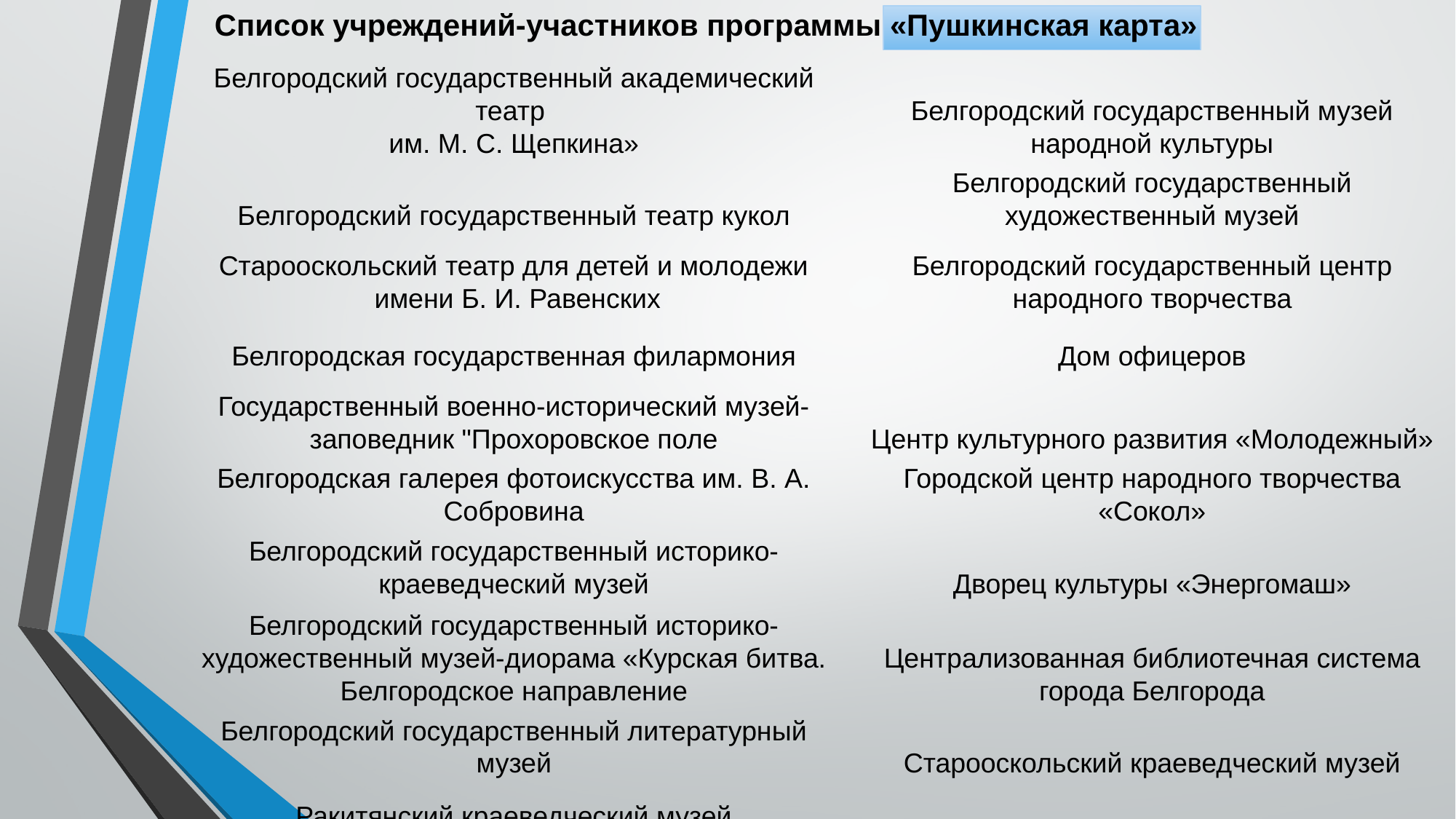

Список учреждений-участников программы «Пушкинская карта»

| Белгородский государственный академический театр им. М. С. Щепкина» | Белгородский государственный музей народной культуры |
| --- | --- |
| Белгородский государственный театр кукол | Белгородский государственный художественный музей |
| Старооскольский театр для детей и молодежи имени Б. И. Равенских | Белгородский государственный центр народного творчества |
| Белгородская государственная филармония | Дом офицеров |
| Государственный военно-исторический музей-заповедник "Прохоровское поле | Центр культурного развития «Молодежный» |
| Белгородская галерея фотоискусства им. В. А. Собровина | Городской центр народного творчества «Сокол» |
| Белгородский государственный историко-краеведческий музей | Дворец культуры «Энергомаш» |
| Белгородский государственный историко-художественный музей-диорама «Курская битва. Белгородское направление | Централизованная библиотечная система города Белгорода |
| Белгородский государственный литературный музей | Старооскольский краеведческий музей |
| Ракитянский краеведческий музей | Старооскольский художественный музей |